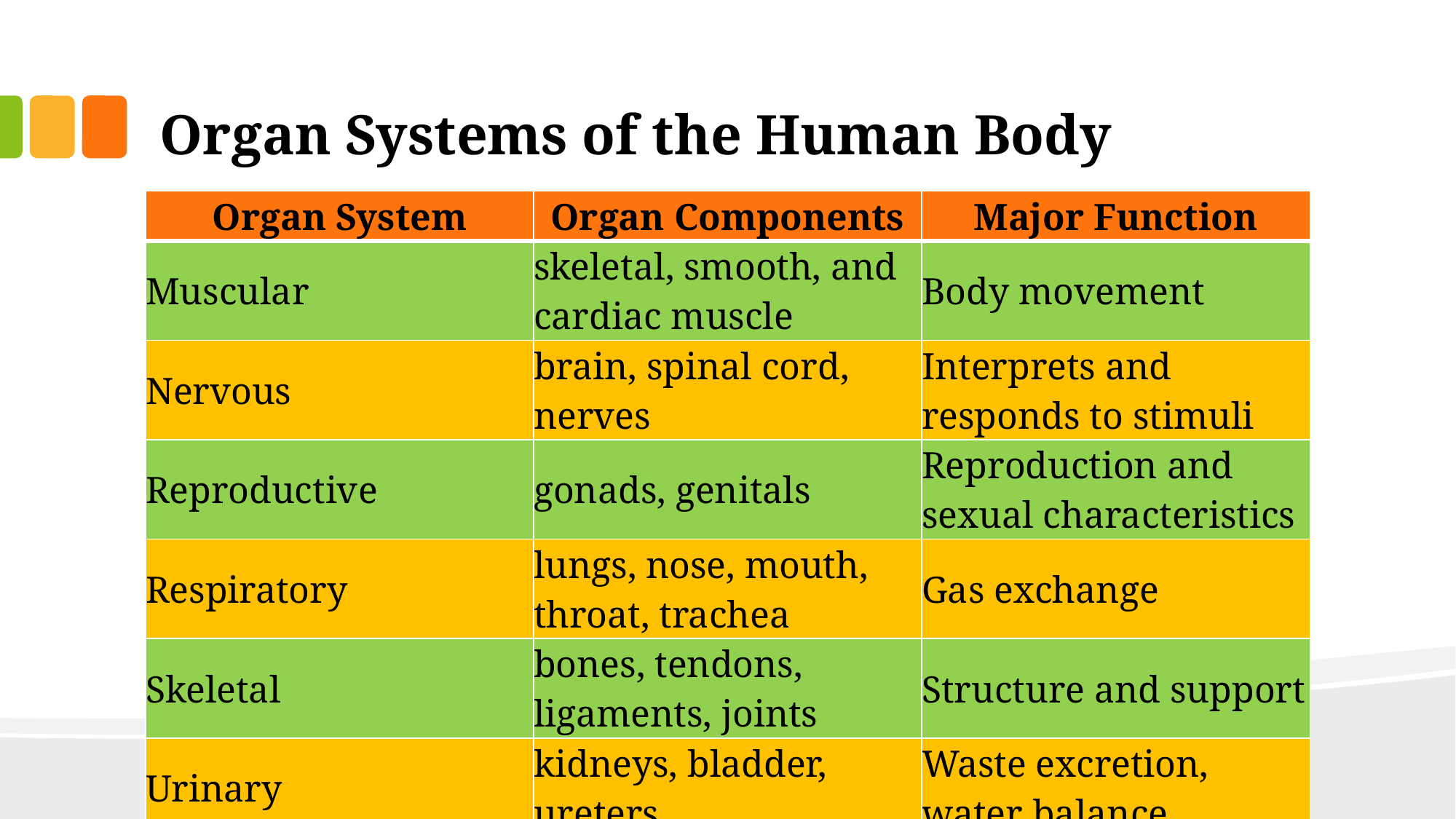

# Organ Systems of the Human Body
| Organ System | Organ Components | Major Function |
| --- | --- | --- |
| Muscular | skeletal, smooth, and cardiac muscle | Body movement |
| Nervous | brain, spinal cord, nerves | Interprets and responds to stimuli |
| Reproductive | gonads, genitals | Reproduction and sexual characteristics |
| Respiratory | lungs, nose, mouth, throat, trachea | Gas exchange |
| Skeletal | bones, tendons, ligaments, joints | Structure and support |
| Urinary | kidneys, bladder, ureters | Waste excretion, water balance |